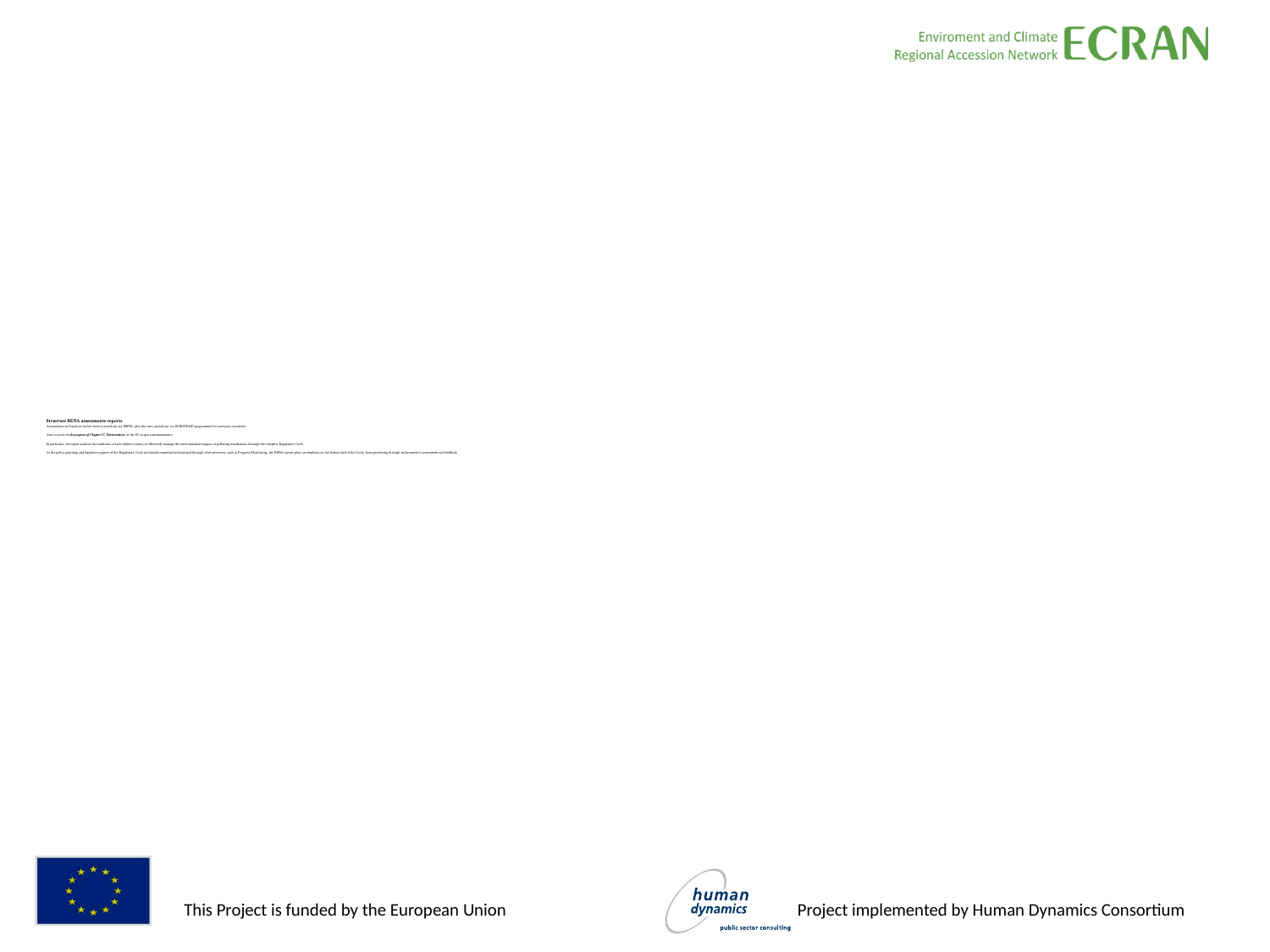

Structure RENA assessments reports
Assessments are based on earlier series (carried out via IMPEL  plus the ones carried out via EUROPEAID programmes for accession countries)
Aim to cover the key aspects of Chapter 27, Environment, of the EU acquis communautaire
In particular, the report analyses the readiness of each subject country to effectively manage the environmental impacts of polluting installations through the complete Regulatory Cycle.
As the policy planning and legislative aspects of the Regulatory Cycle are already examined and assessed through other processes, such as Progress Monitoring, the RENA reports place an emphasis on the bottom half of the Cycle, from permitting through enforcement to assessment and feedback